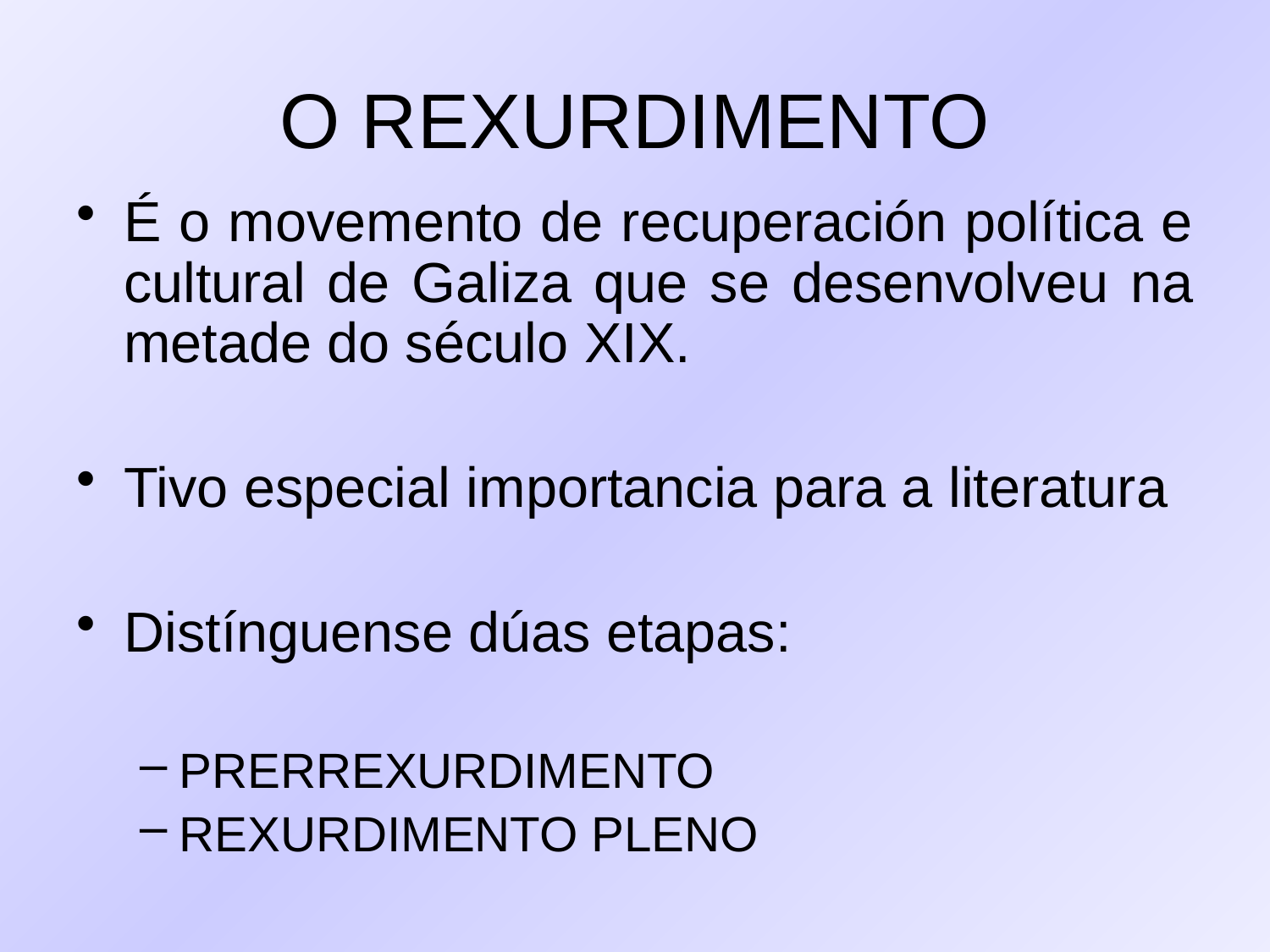

# O REXURDIMENTO
É o movemento de recuperación política e cultural de Galiza que se desenvolveu na metade do século XIX.

Tivo especial importancia para a literatura

Distínguense dúas etapas:

PRERREXURDIMENTO
REXURDIMENTO PLENO